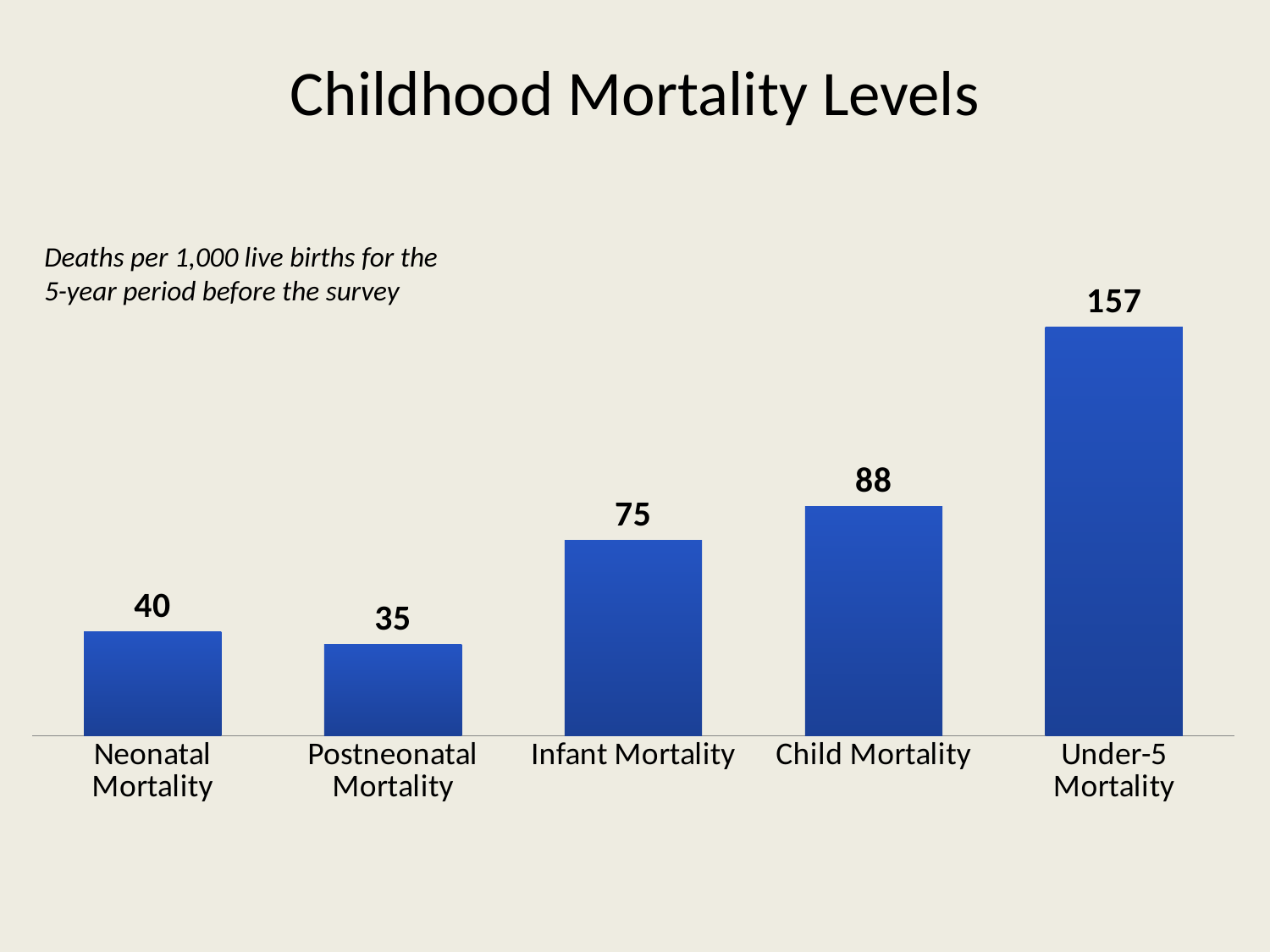

# Childhood Mortality Levels

### Chart

| Category |  |
|---|---|
| Neonatal Mortality | 40.0 |
| Postneonatal Mortality | 35.0 |
| Infant Mortality | 75.0 |
| Child Mortality | 88.0 |
| Under-5 Mortality | 157.0 |
Deaths per 1,000 live births for the 5-year period before the survey